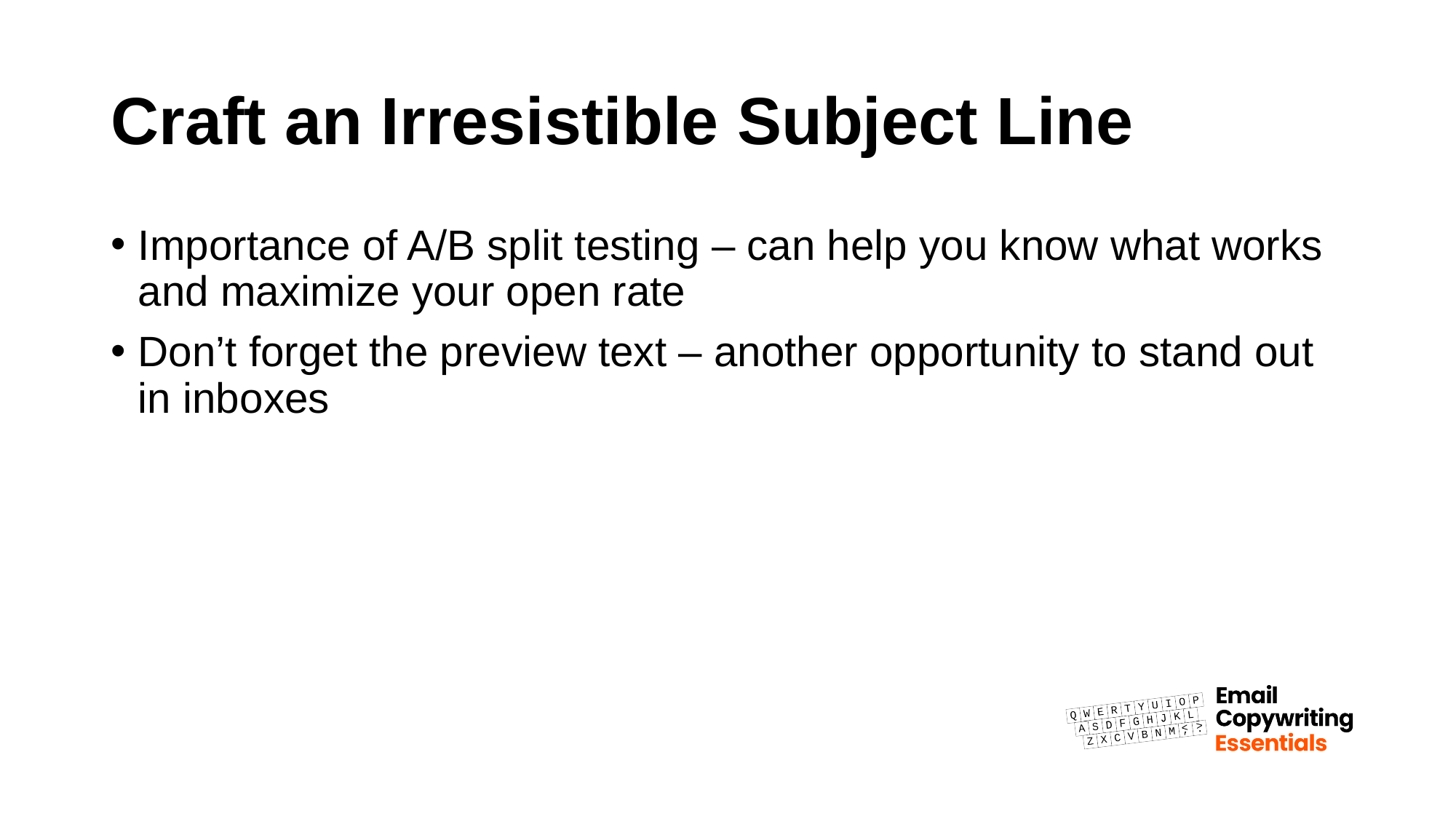

# Craft an Irresistible Subject Line
Importance of A/B split testing – can help you know what works and maximize your open rate
Don’t forget the preview text – another opportunity to stand out in inboxes